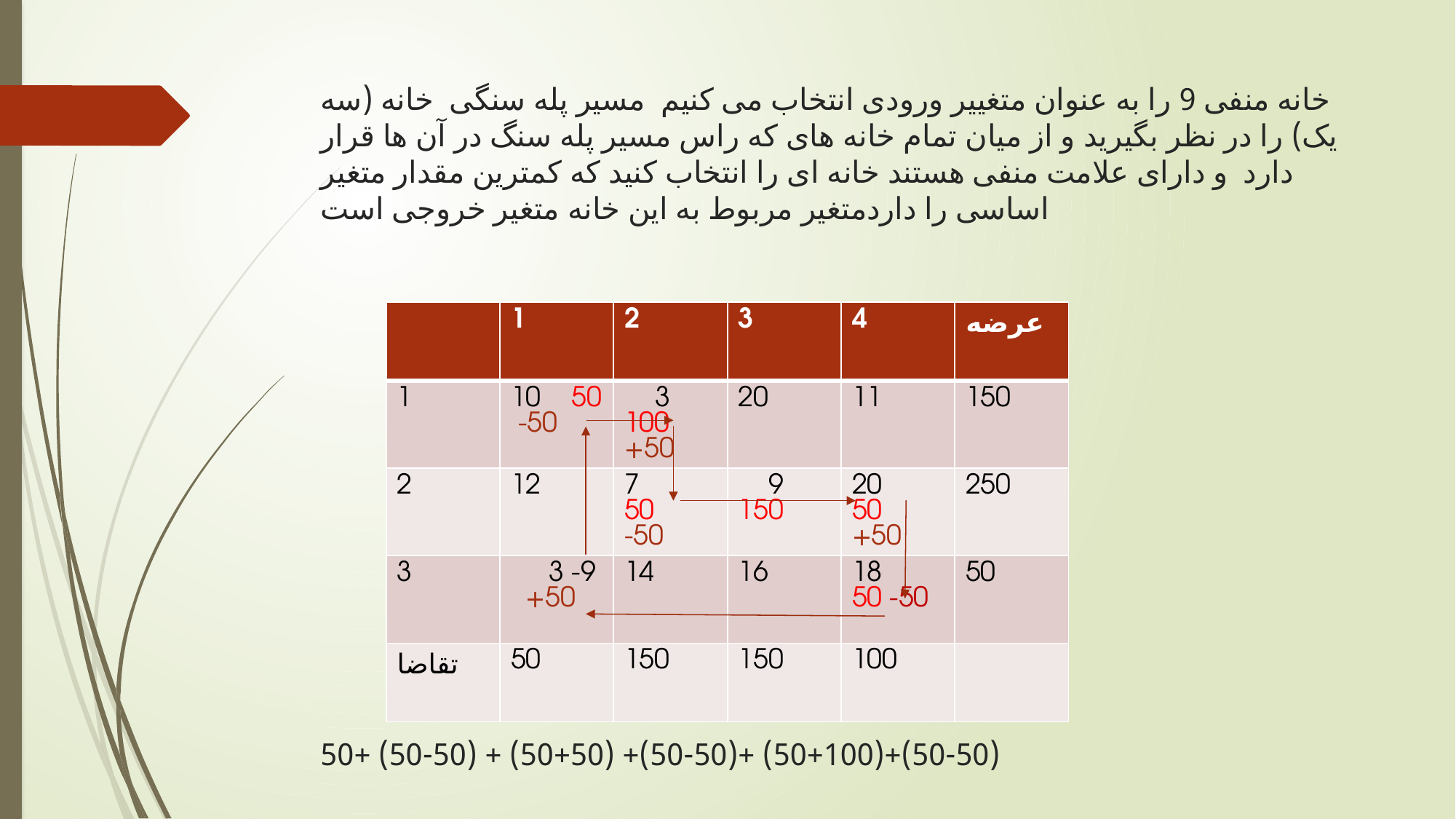

# خانه منفی 9 را به عنوان متغییر ورودی انتخاب می کنیم  مسیر پله سنگی  خانه (سه یک) را در نظر بگیرید و از میان تمام خانه های که راس مسیر پله سنگ در آن ها قرار دارد  و دارای علامت منفی هستند خانه ای را انتخاب کنید که کمترین مقدار متغیر اساسی را داردمتغیر مربوط به این خانه متغیر خروجی است (50-50)+(100+50) +(50-50)+ (50+50) + (50-50) +50
|  | 1 | 2 | 3 | 4 | عرضه |
| --- | --- | --- | --- | --- | --- |
| 1 | 10 50 -50 | 3 100 +50 | 20 | 11 | 150 |
| 2 | 12 | 7 50 -50 | 9 150 | 20 50 +50 | 250 |
| 3 | 3 -9 +50 | 14 | 16 | 18 50 -50 | 50 |
| تقاضا | 50 | 150 | 150 | 100 |  |